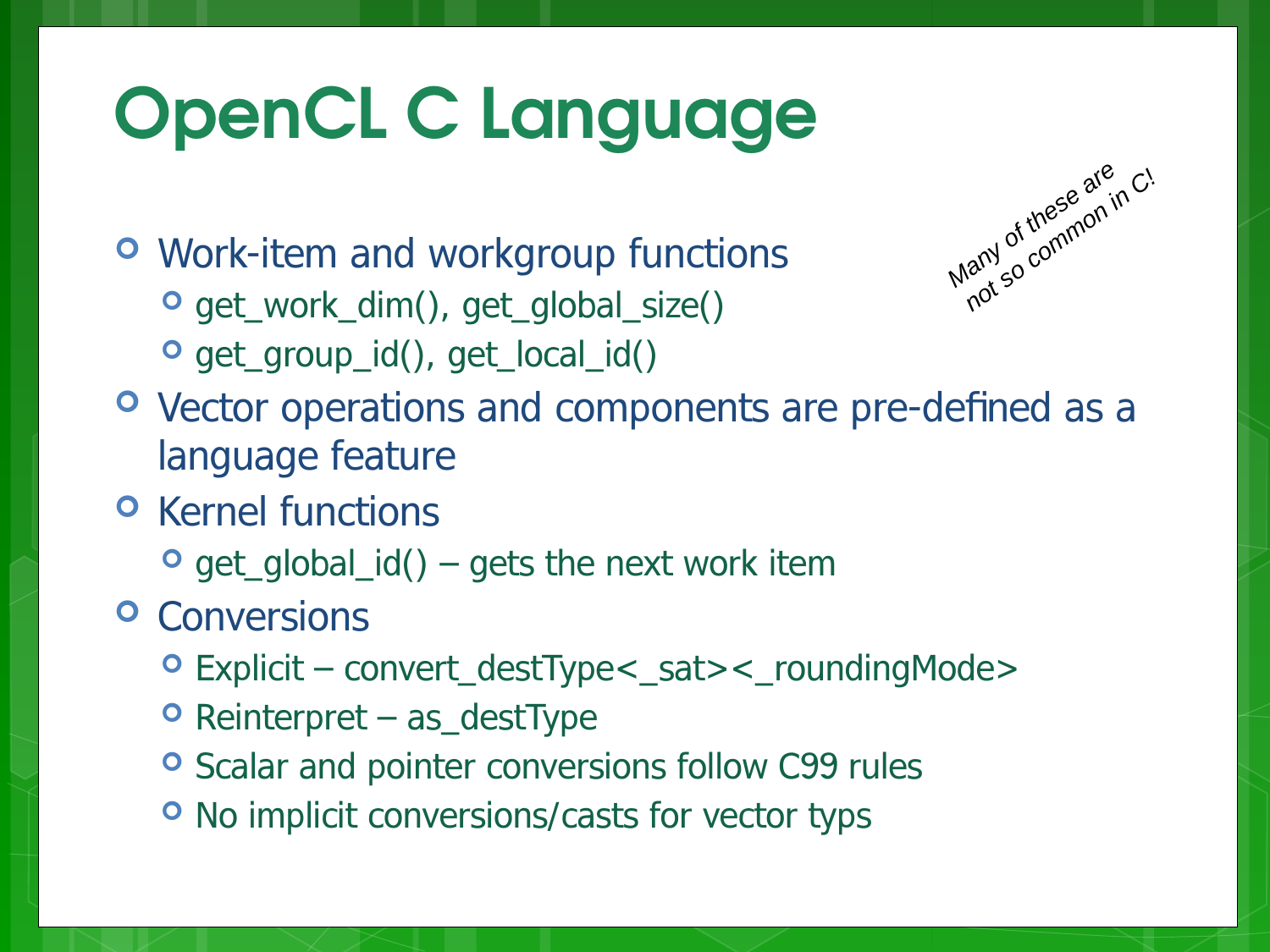

# OpenCL C Language
Many of these are not so common in C!
Work-item and workgroup functions
get_work_dim(), get_global_size()
get_group_id(), get_local_id()
Vector operations and components are pre-defined as a language feature
Kernel functions
get_global_id() – gets the next work item
Conversions
Explicit – convert_destType<_sat><_roundingMode>
Reinterpret – as_destType
Scalar and pointer conversions follow C99 rules
No implicit conversions/casts for vector typs